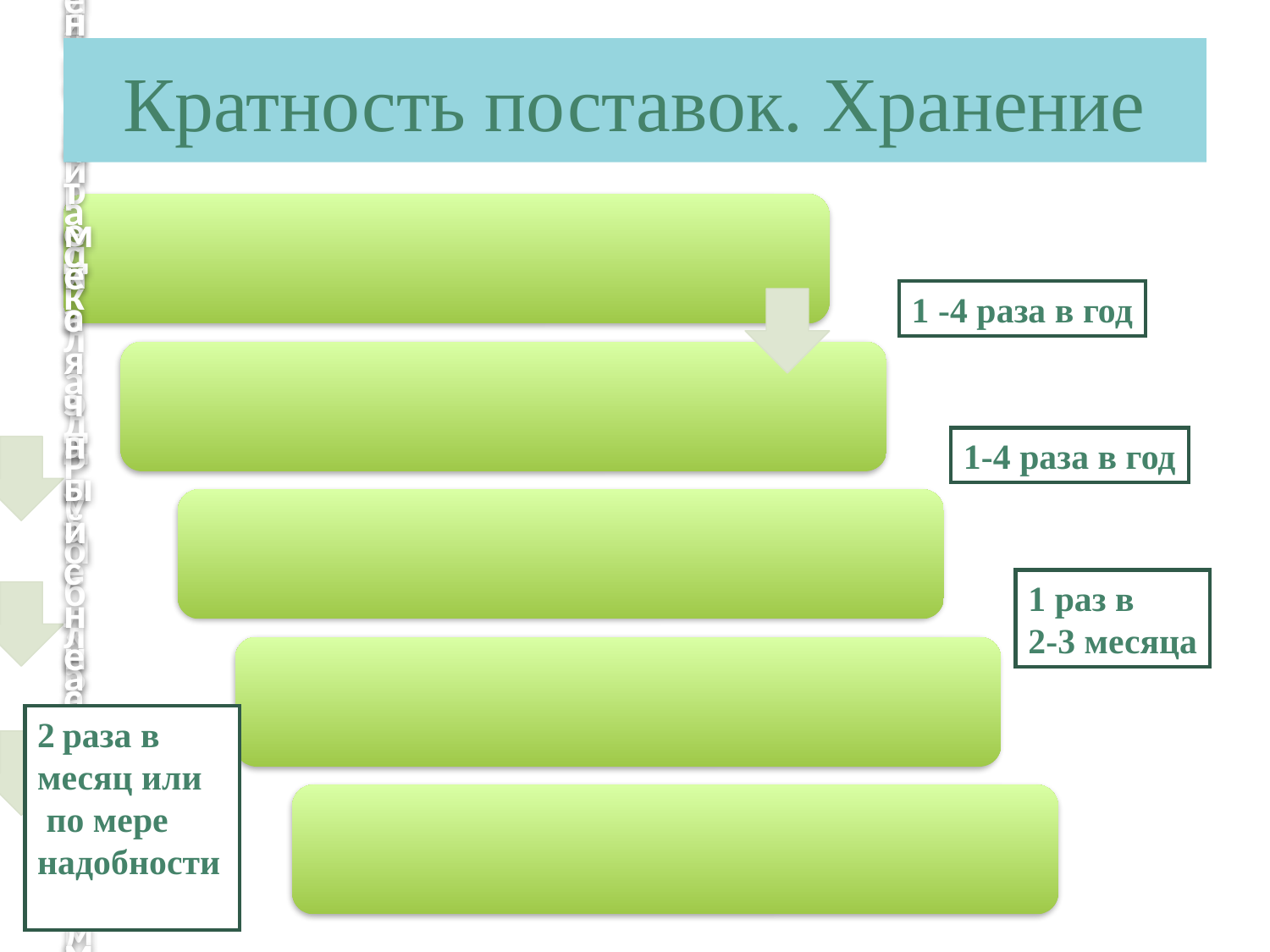

Кратность поставок. Хранение

1 -4 раза в год
1-4 раза в год
1 раз в
2-3 месяца
2 раза в месяц или
 по мере надобности